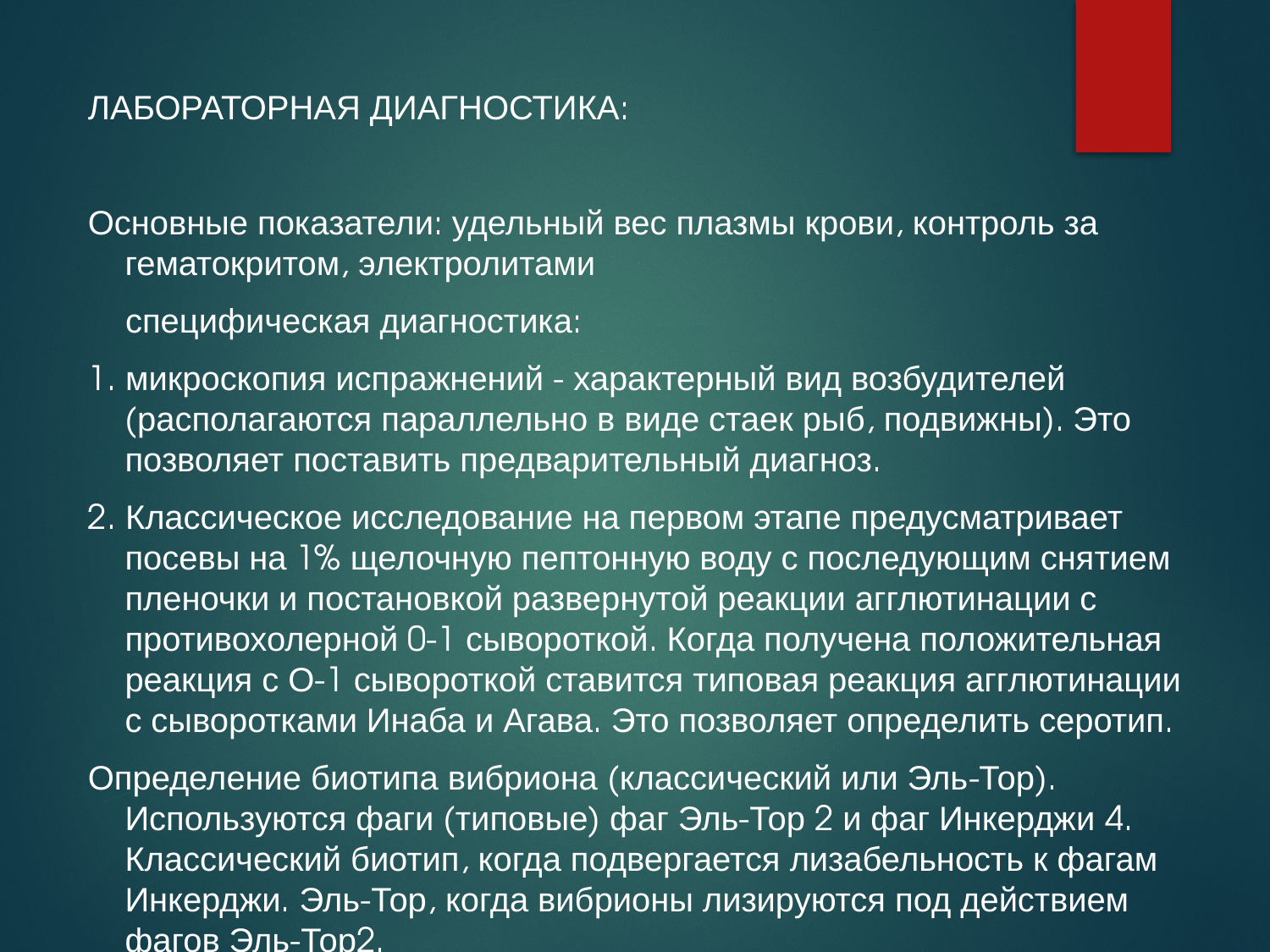

ЛАБОРАТОРНАЯ ДИАГНОСТИКА:

Основные показатели: удельный вес плазмы крови, контроль за гематокритом, электролитами
    специфическая диагностика:
1. микроскопия испражнений - характерный вид возбудителей (располагаются параллельно в виде стаек рыб, подвижны). Это позволяет поставить предварительный диагноз.
2. Классическое исследование на первом этапе предусматривает посевы на 1% щелочную пептонную воду с последующим снятием пленочки и постановкой развернутой реакции агглютинации с противохолерной 0-1 сывороткой. Когда получена положительная реакция с О-1 сывороткой ставится типовая реакция агглютинации с сыворотками Инаба и Агава. Это позволяет определить серотип.
Определение биотипа вибриона (классический или Эль-Тор). Используются фаги (типовые) фаг Эль-Тор 2 и фаг Инкерджи 4. Классический биотип, когда подвергается лизабельность к фагам Инкерджи. Эль-Тор, когда вибрионы лизируются под действием фагов Эль-Тор2.